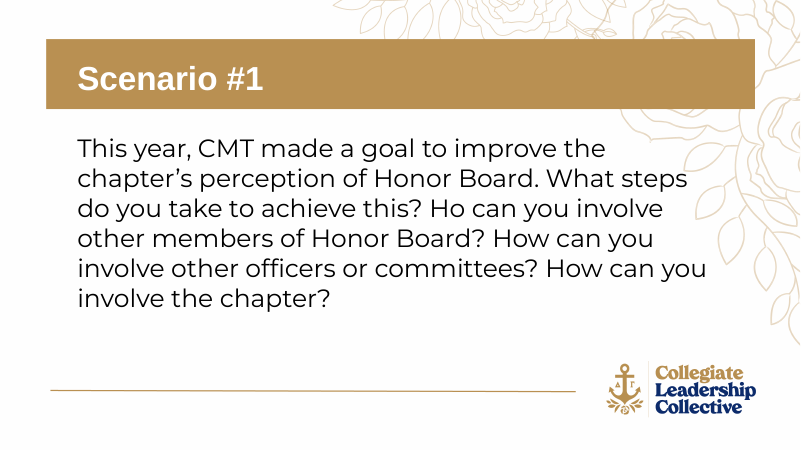

Scenario #1
This year, CMT made a goal to improve the chapter’s perception of Honor Board. What steps do you take to achieve this? Ho can you involve other members of Honor Board? How can you involve other officers or committees? How can you involve the chapter?